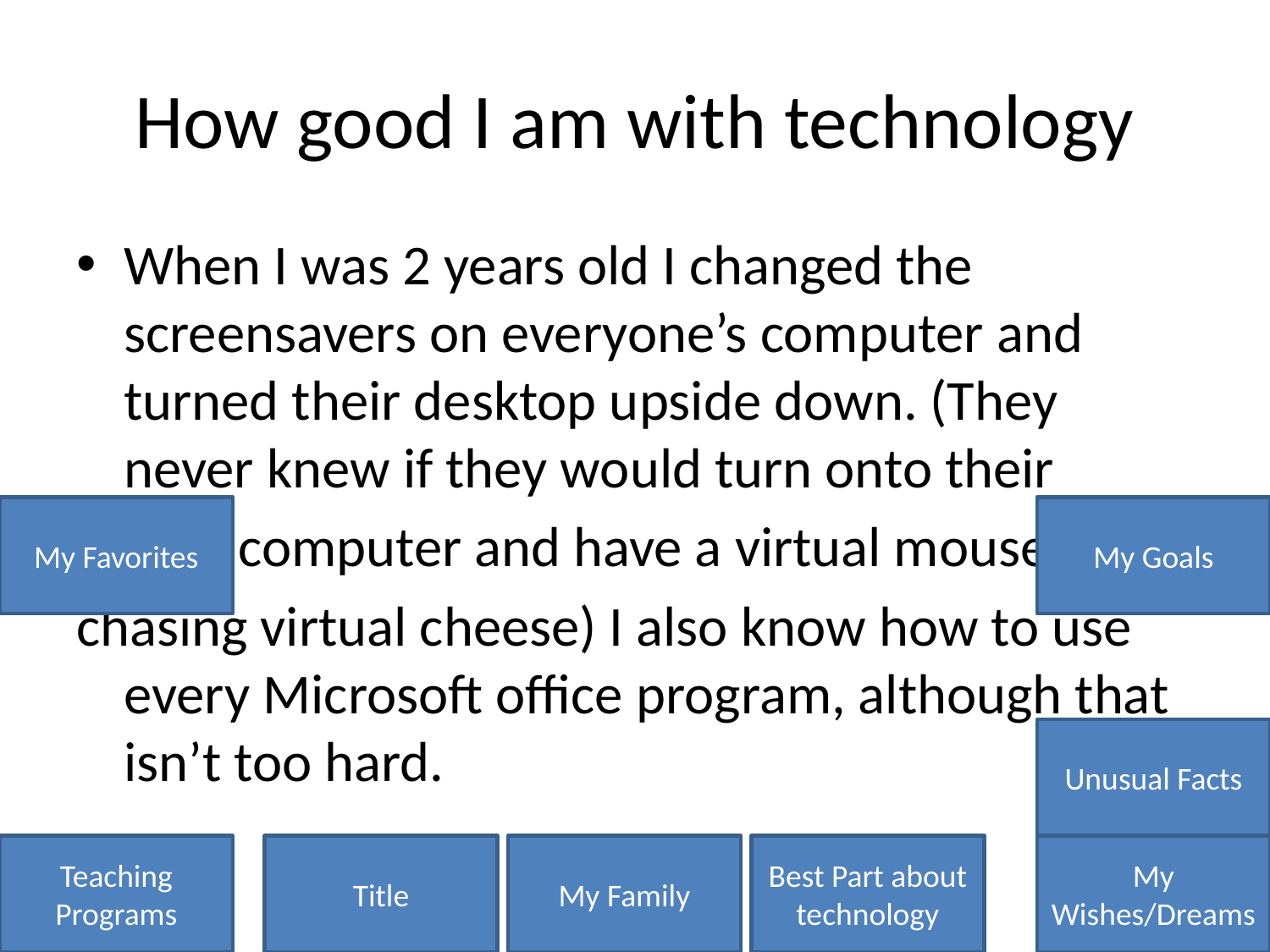

# How good I am with technology
When I was 2 years old I changed the screensavers on everyone’s computer and turned their desktop upside down. (They never knew if they would turn onto their
         computer and have a virtual mouse
chasing virtual cheese) I also know how to use every Microsoft office program, although that isn’t too hard.
My Favorites
My Goals
Unusual Facts
Teaching Programs
Title
My Family
Best Part about technology
My Wishes/Dreams